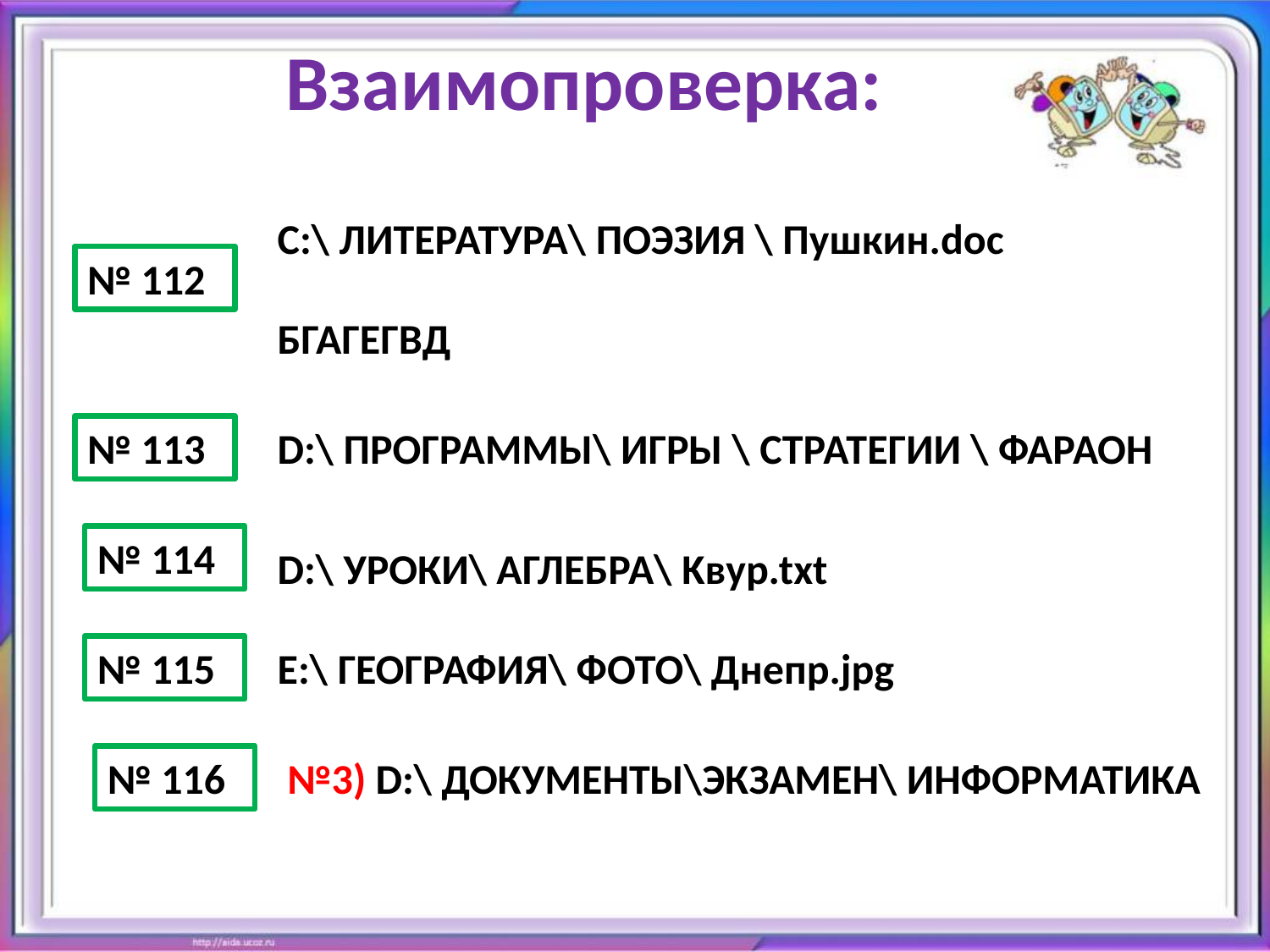

Взаимопроверка:
С:\ ЛИТЕРАТУРА\ ПОЭЗИЯ \ Пушкин.doc
№ 112
БГАГЕГВД
№ 113
D:\ ПРОГРАММЫ\ ИГРЫ \ СТРАТЕГИИ \ ФАРАОН
№ 114
D:\ УРОКИ\ АГЛЕБРА\ Kвyp.txt
№ 115
Е:\ ГЕОГРАФИЯ\ ФОТО\ Днепр.jpg
№ 116
№3) D:\ ДОКУМЕНТЫ\ЭКЗАМЕН\ ИНФОРМАТИКА